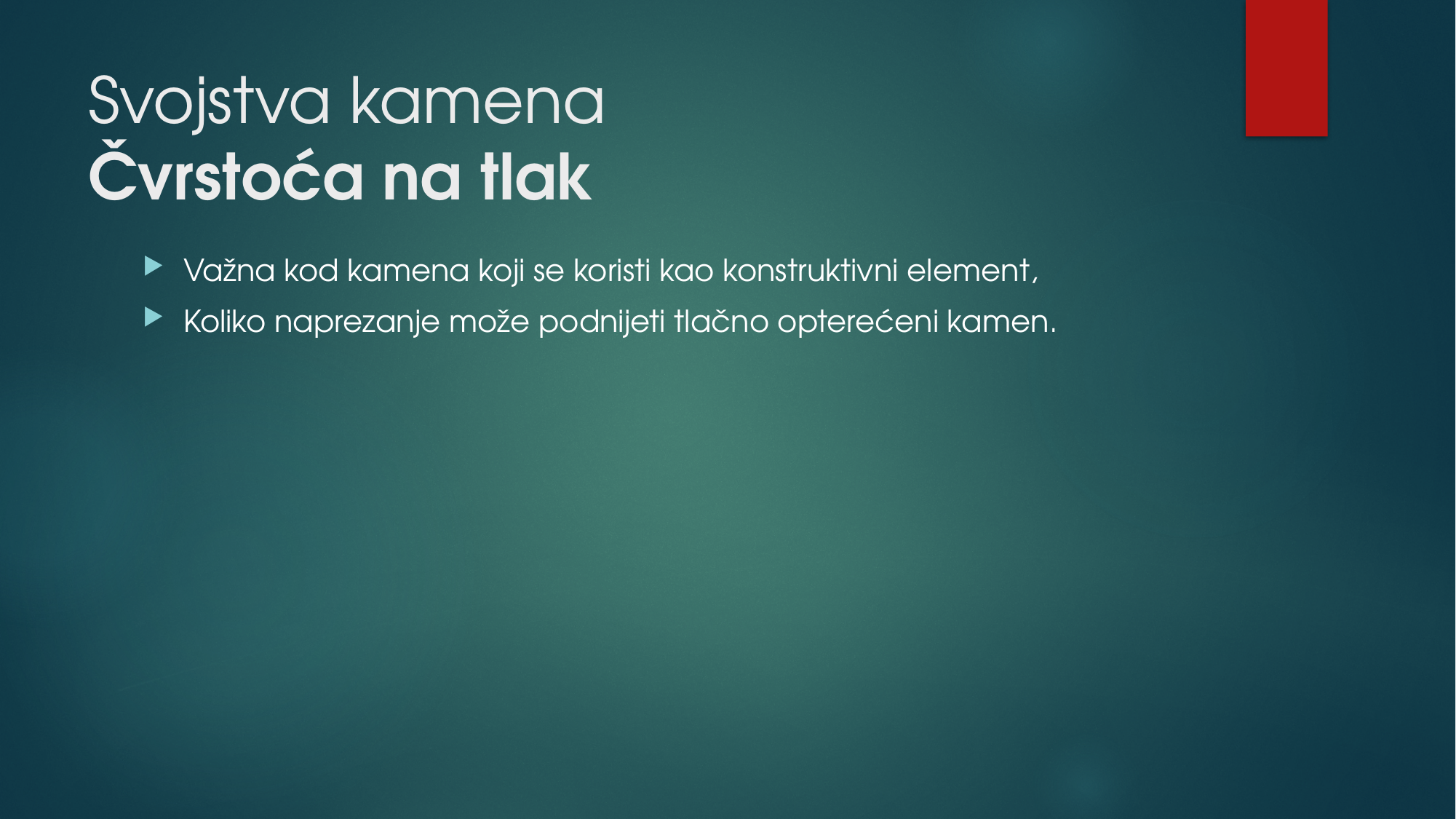

# Svojstva kamena Čvrstoća na tlak
Važna kod kamena koji se koristi kao konstruktivni element,
Koliko naprezanje može podnijeti tlačno opterećeni kamen.